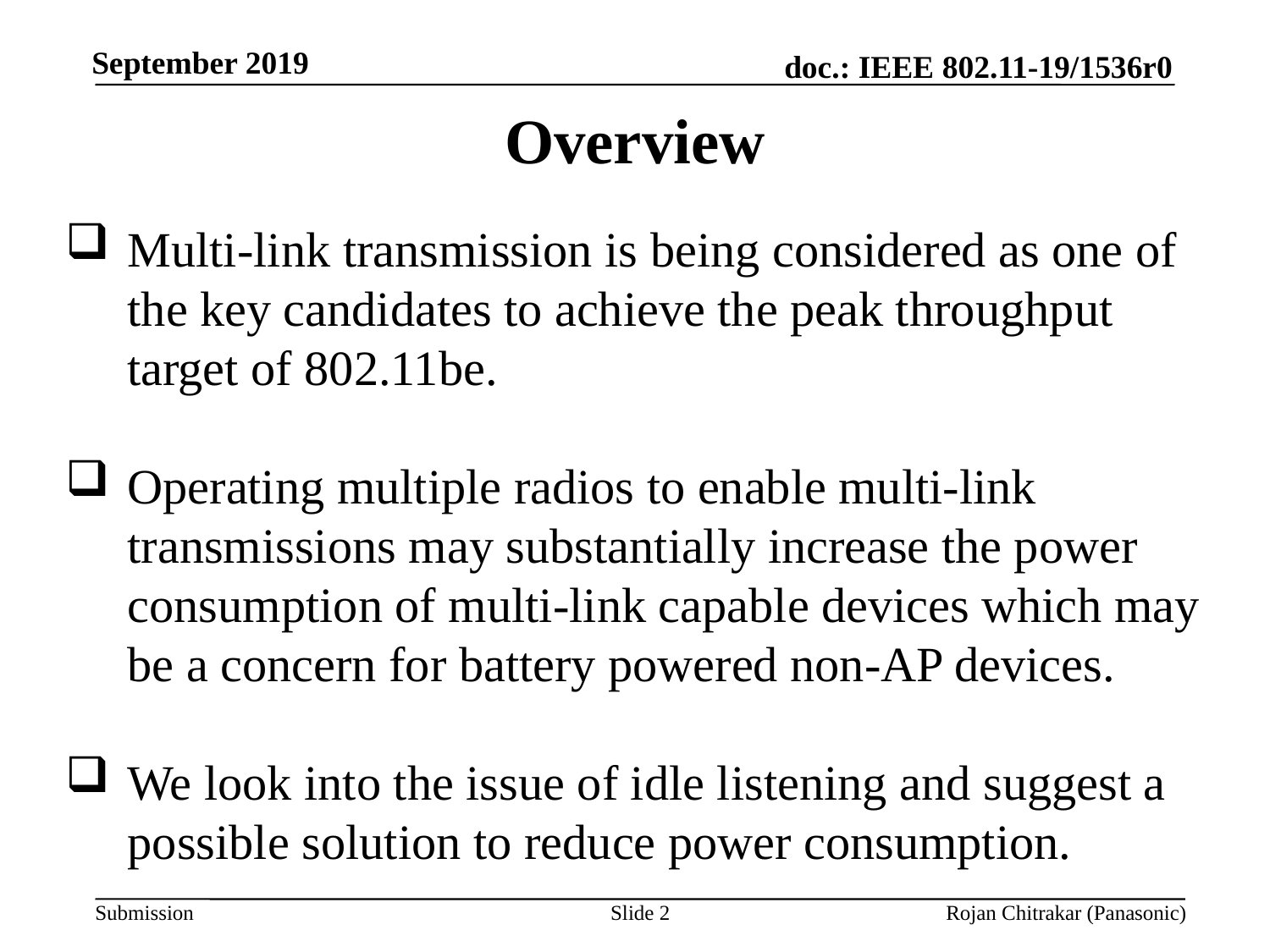

Overview
Multi-link transmission is being considered as one of the key candidates to achieve the peak throughput target of 802.11be.

Operating multiple radios to enable multi-link transmissions may substantially increase the power consumption of multi-link capable devices which may be a concern for battery powered non-AP devices.

We look into the issue of idle listening and suggest a possible solution to reduce power consumption.
Slide 2
Rojan Chitrakar (Panasonic)